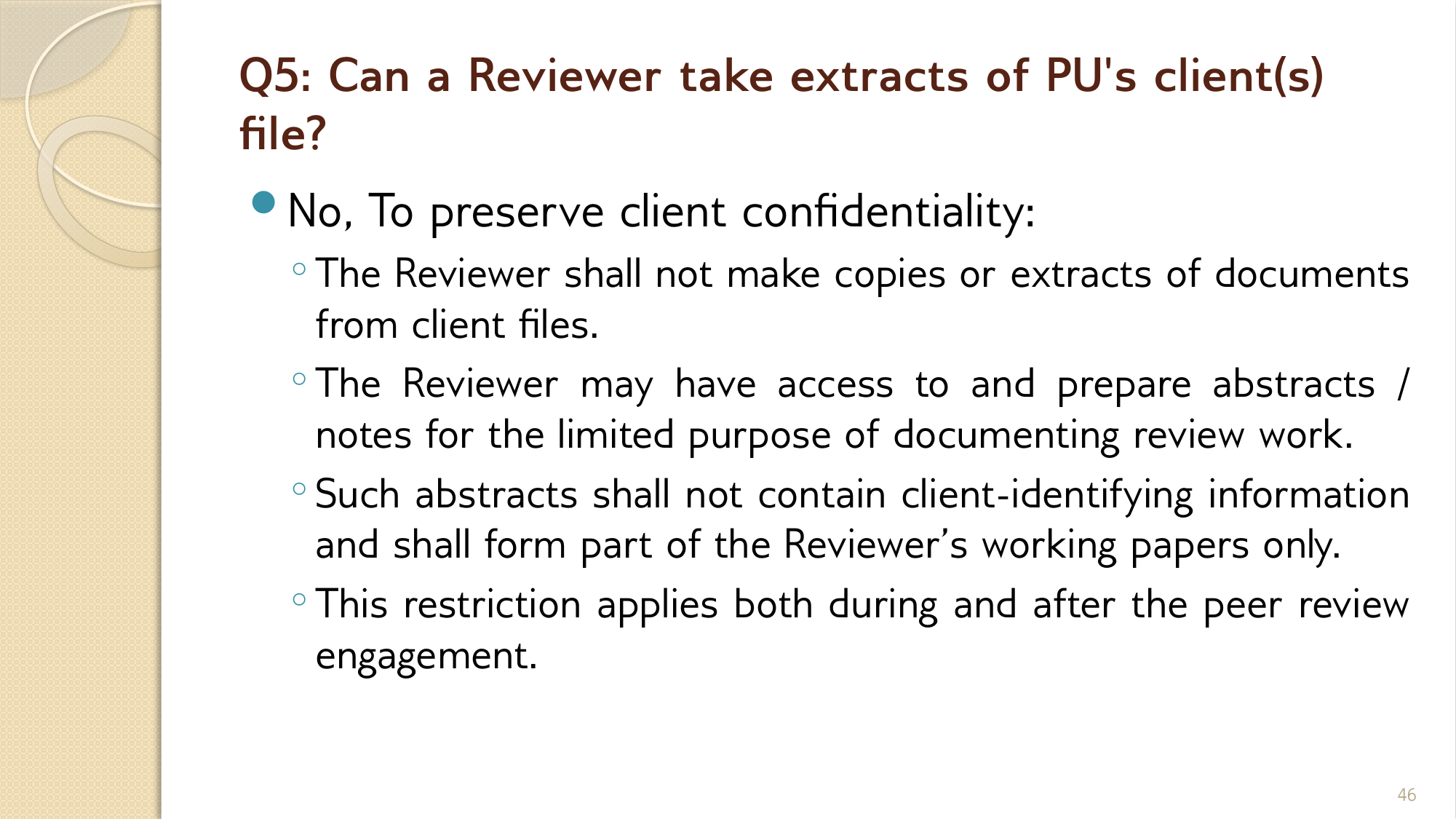

# Q5: Can a Reviewer take extracts of PU's client(s) file?
No, To preserve client confidentiality:
The Reviewer shall not make copies or extracts of documents from client files.
The Reviewer may have access to and prepare abstracts / notes for the limited purpose of documenting review work.
Such abstracts shall not contain client-identifying information and shall form part of the Reviewer’s working papers only.
This restriction applies both during and after the peer review engagement.
46